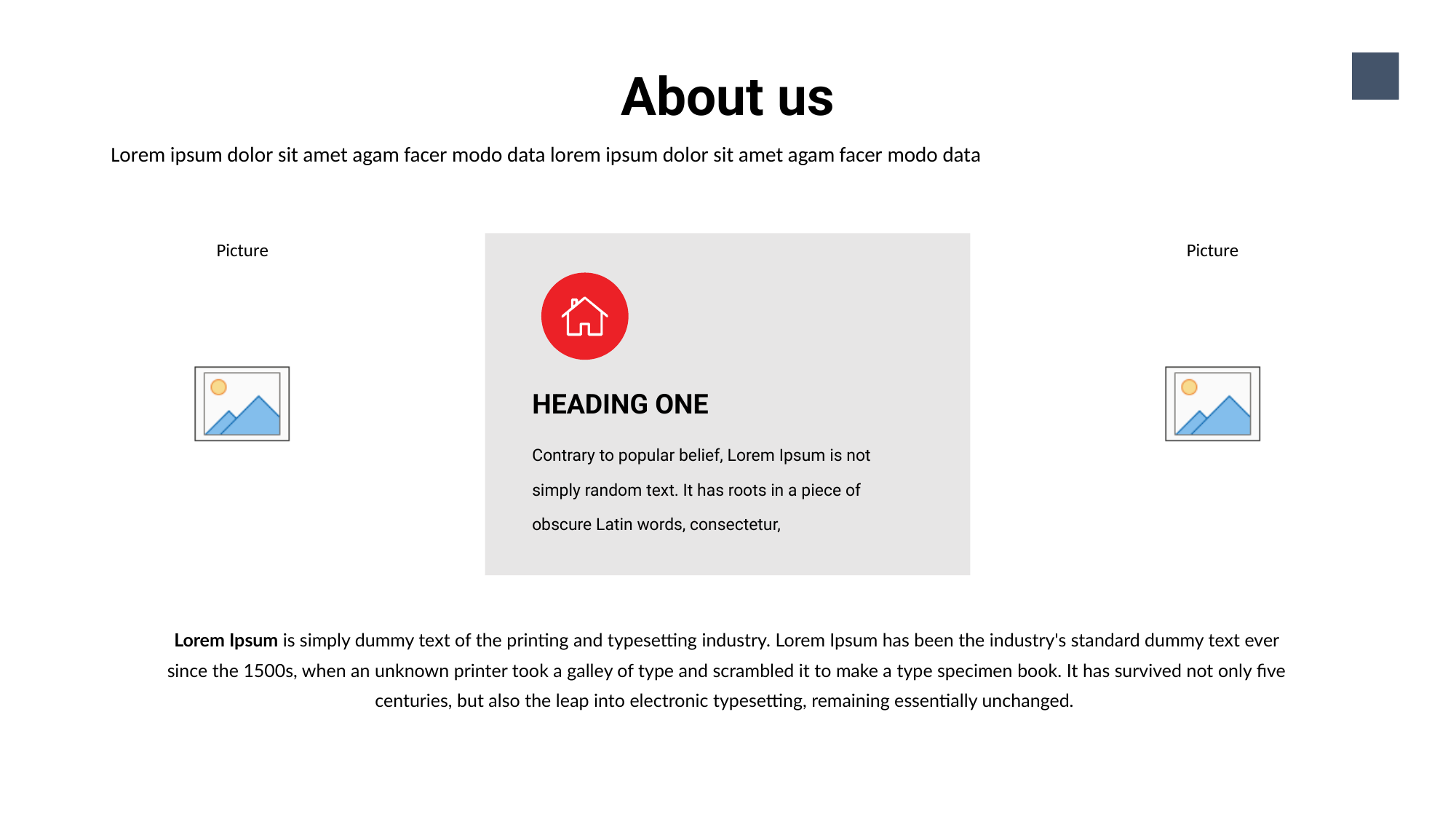

About us
5
Lorem ipsum dolor sit amet agam facer modo data lorem ipsum dolor sit amet agam facer modo data

HEADING ONE
Contrary to popular belief, Lorem Ipsum is not simply random text. It has roots in a piece of obscure Latin words, consectetur,
Lorem Ipsum is simply dummy text of the printing and typesetting industry. Lorem Ipsum has been the industry's standard dummy text ever since the 1500s, when an unknown printer took a galley of type and scrambled it to make a type specimen book. It has survived not only five centuries, but also the leap into electronic typesetting, remaining essentially unchanged.